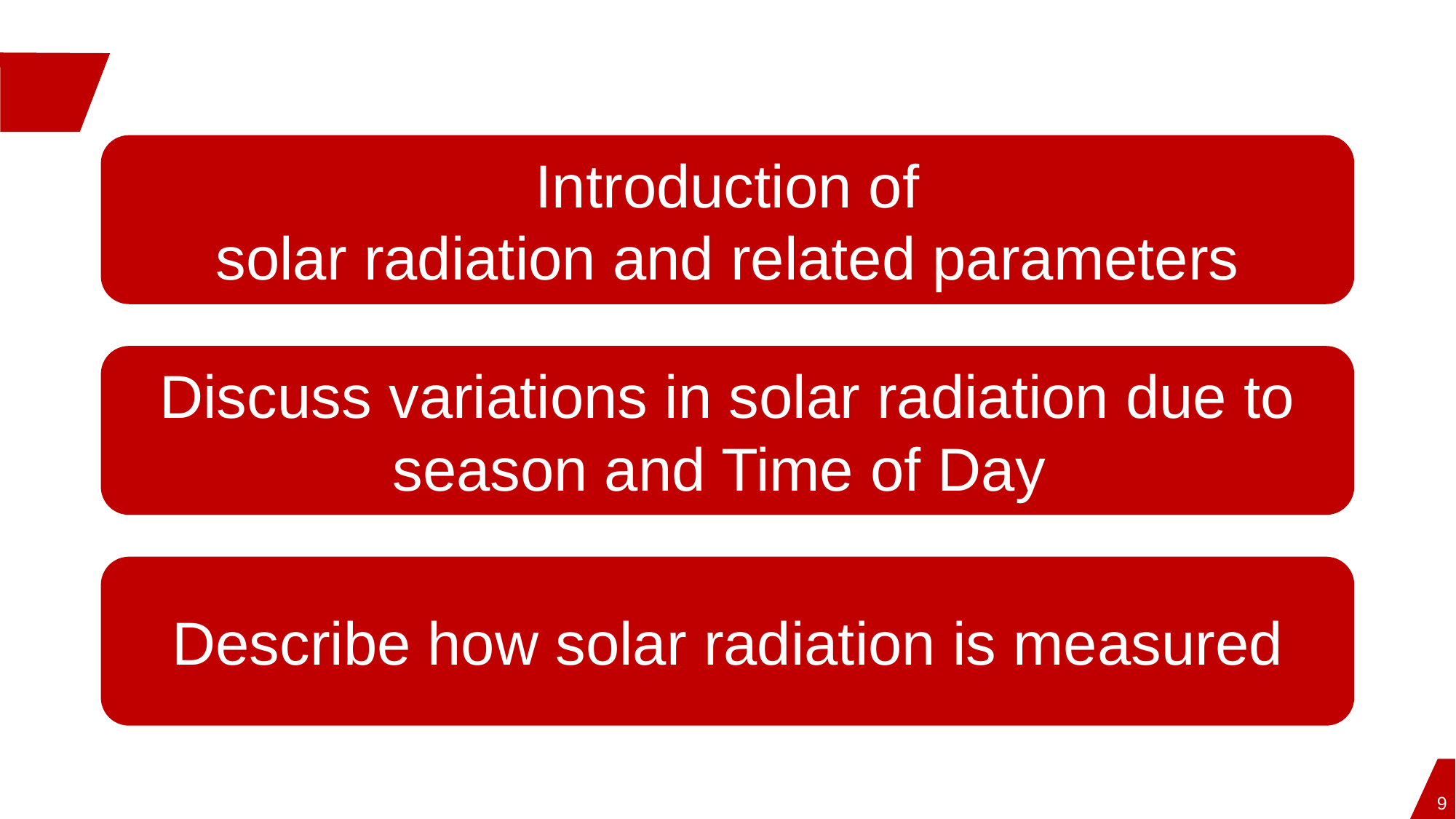

Introduction of
solar radiation and related parameters
Discuss variations in solar radiation due to season and Time of Day
Describe how solar radiation is measured
9